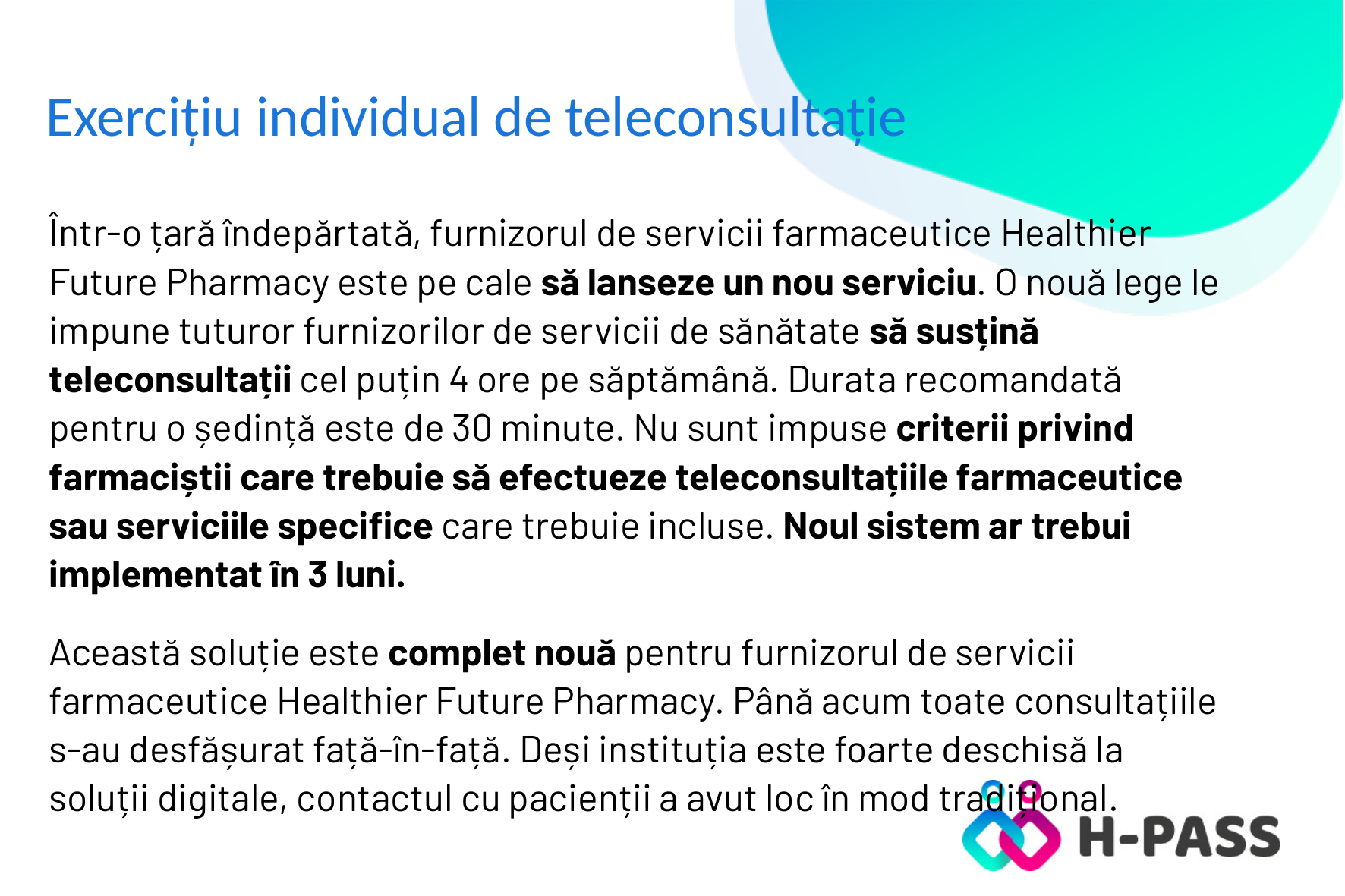

# Exercițiu individual de teleconsultație
Într-o țară îndepărtată, furnizorul de servicii farmaceutice Healthier Future Pharmacy este pe cale să lanseze un nou serviciu. O nouă lege le impune tuturor furnizorilor de servicii de sănătate să susțină teleconsultații cel puțin 4 ore pe săptămână. Durata recomandată pentru o ședință este de 30 minute. Nu sunt impuse criterii privind farmaciștii care trebuie să efectueze teleconsultațiile farmaceutice sau serviciile specifice care trebuie incluse. Noul sistem ar trebui implementat în 3 luni.
Această soluție este complet nouă pentru furnizorul de servicii farmaceutice Healthier Future Pharmacy. Până acum toate consultațiile s-au desfășurat față-în-față. Deși instituția este foarte deschisă la soluții digitale, contactul cu pacienții a avut loc în mod tradițional.